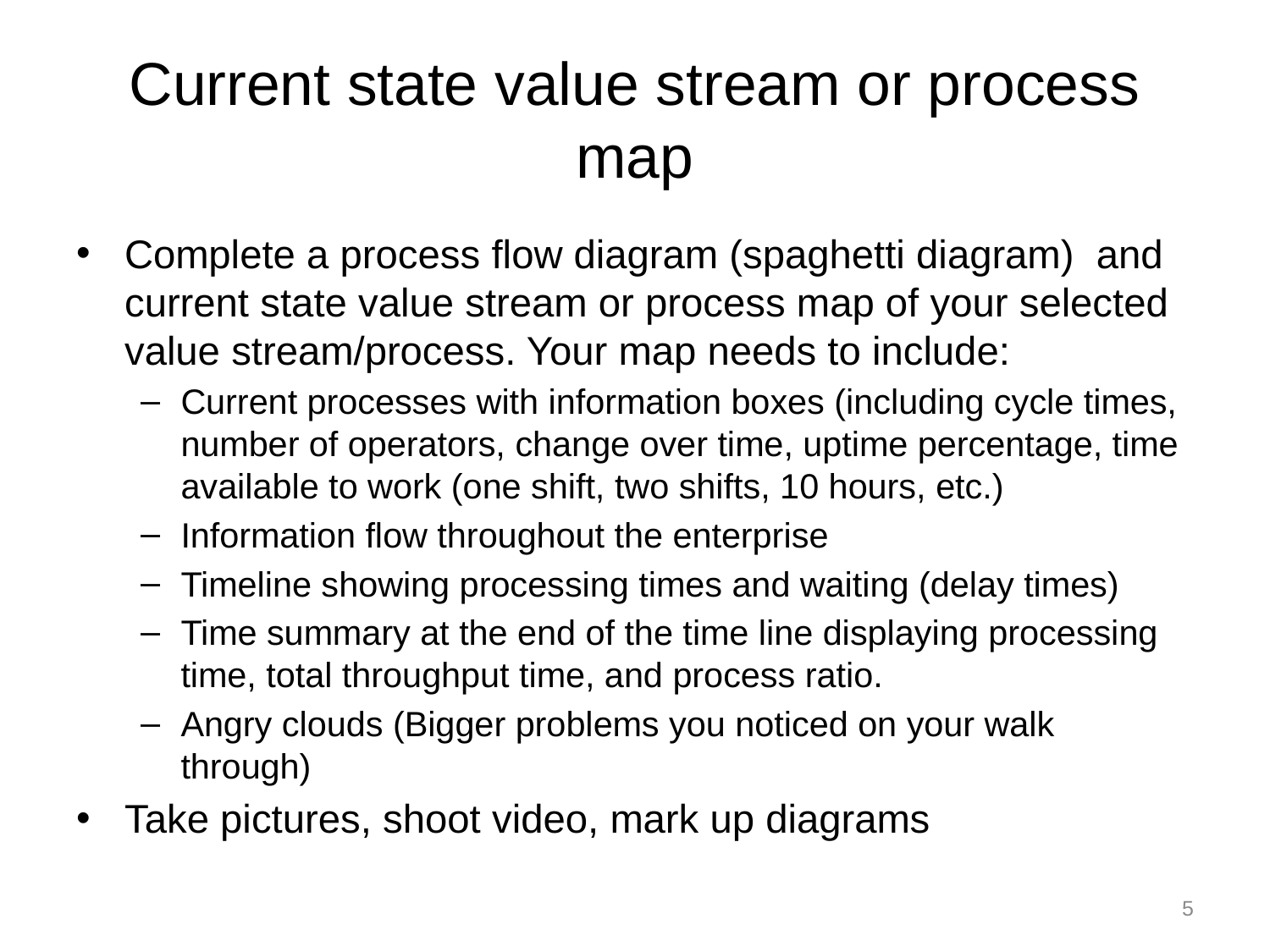

# Current state value stream or process map
Complete a process flow diagram (spaghetti diagram)  and current state value stream or process map of your selected value stream/process. Your map needs to include:
Current processes with information boxes (including cycle times, number of operators, change over time, uptime percentage, time available to work (one shift, two shifts, 10 hours, etc.)
Information flow throughout the enterprise
Timeline showing processing times and waiting (delay times)
Time summary at the end of the time line displaying processing time, total throughput time, and process ratio.
Angry clouds (Bigger problems you noticed on your walk through)
Take pictures, shoot video, mark up diagrams
5